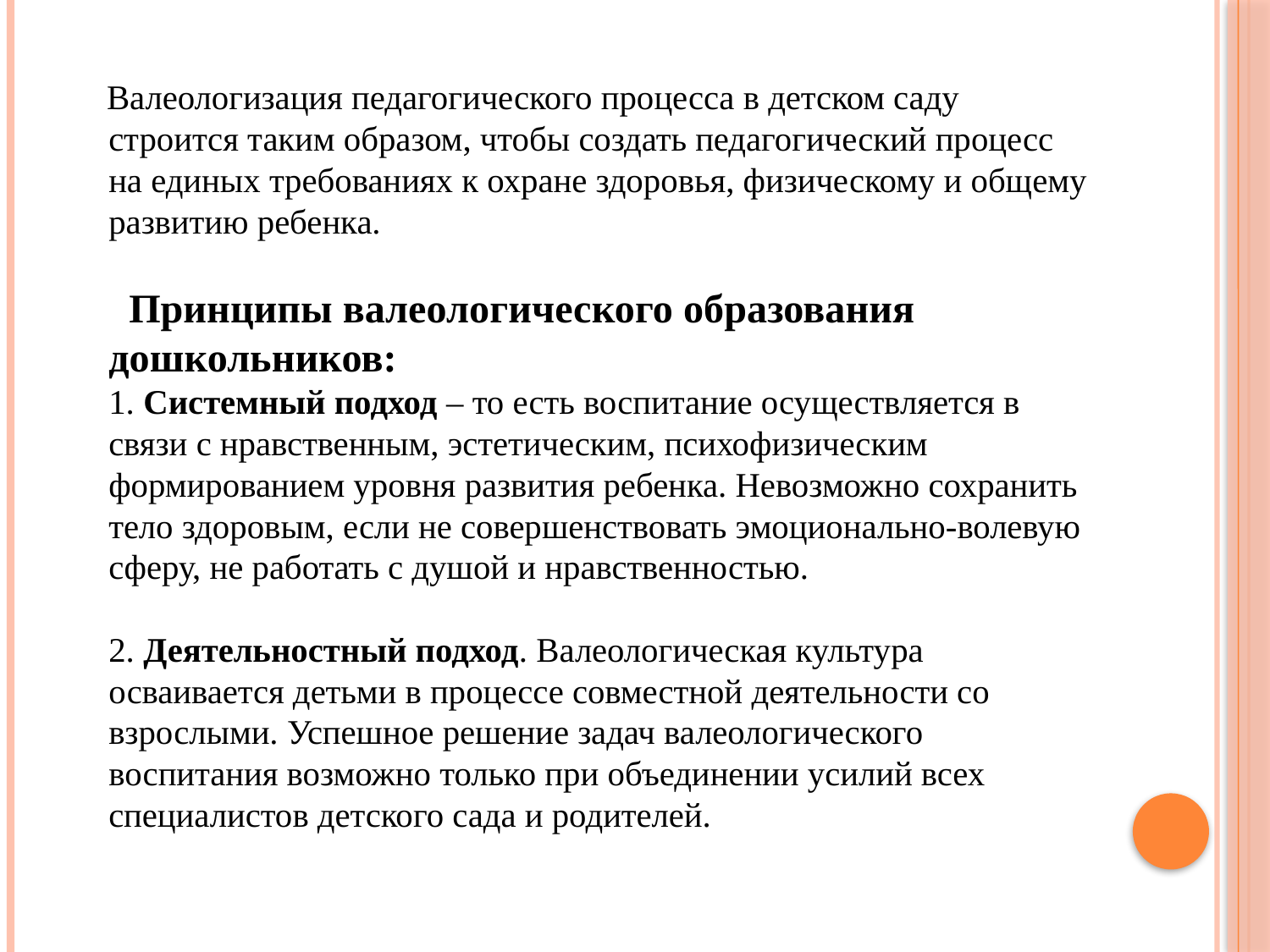

Валеологизация педагогического процесса в детском саду строится таким образом, чтобы создать педагогический процесс на единых требованиях к охране здоровья, физическому и общему развитию ребенка.
  Принципы валеологического образования дошкольников:
1. Системный подход – то есть воспитание осуществляется в связи с нравственным, эстетическим, психофизическим формированием уровня развития ребенка. Невозможно сохранить тело здоровым, если не совершенствовать эмоционально-волевую сферу, не работать с душой и нравственностью.
2. Деятельностный подход. Валеологическая культура осваивается детьми в процессе совместной деятельности со взрослыми. Успешное решение задач валеологического воспитания возможно только при объединении усилий всех специалистов детского сада и родителей.